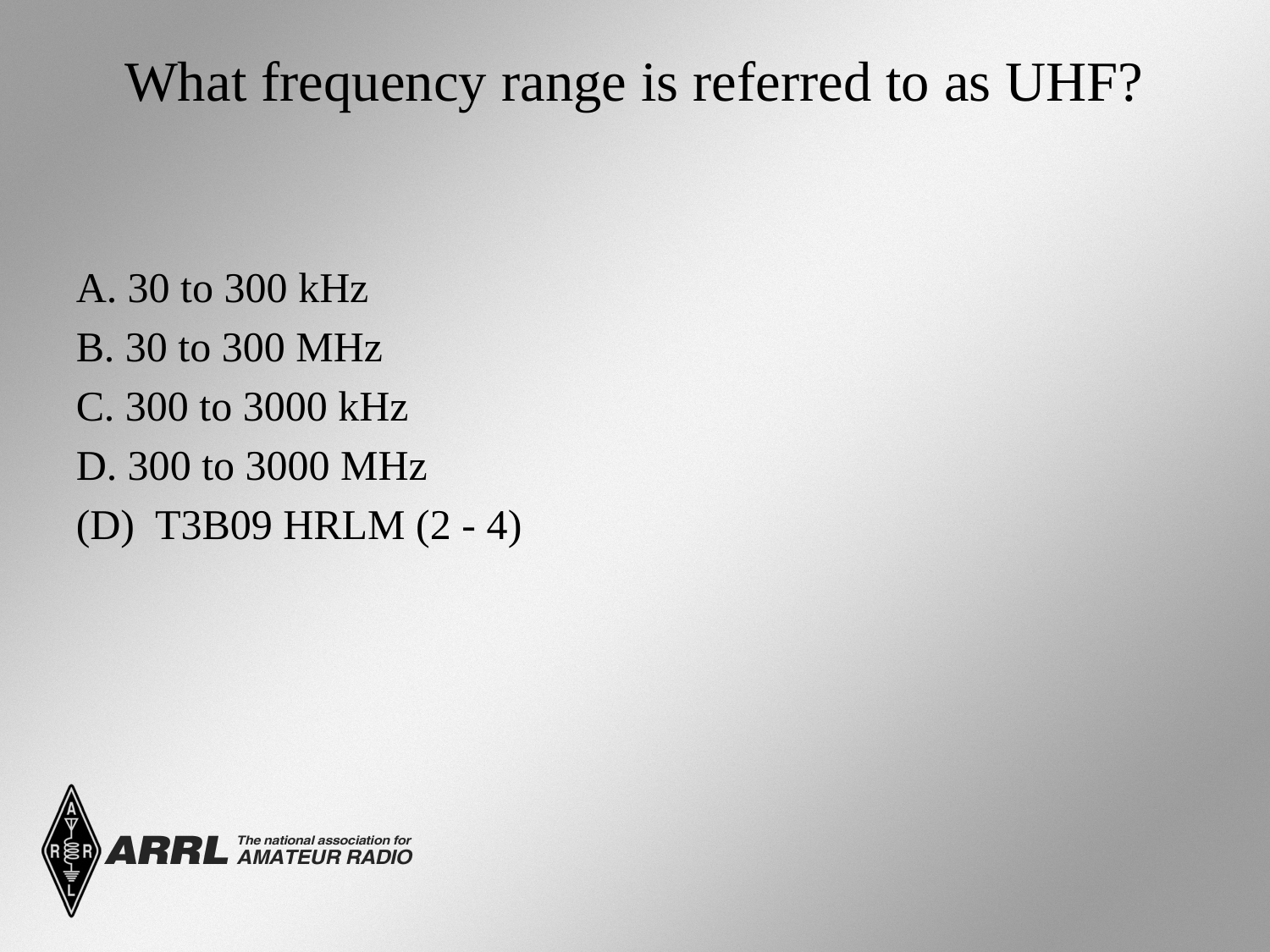

# What frequency range is referred to as UHF?
A. 30 to 300 kHz
B. 30 to 300 MHz
C. 300 to 3000 kHz
D. 300 to 3000 MHz
(D)  T3B09 HRLM (2 - 4)